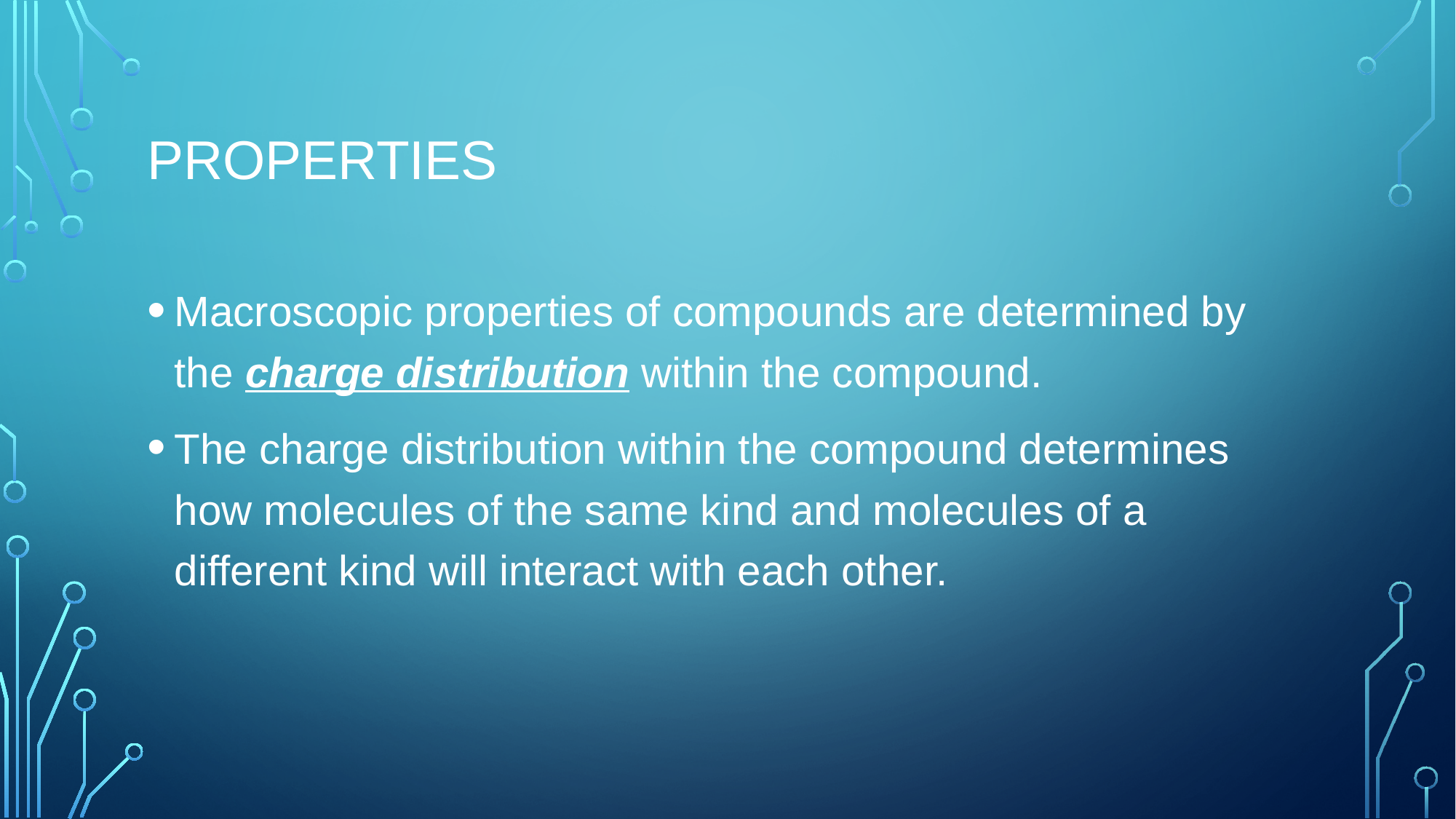

# Properties
Macroscopic properties of compounds are determined by the charge distribution within the compound.
The charge distribution within the compound determines how molecules of the same kind and molecules of a different kind will interact with each other.